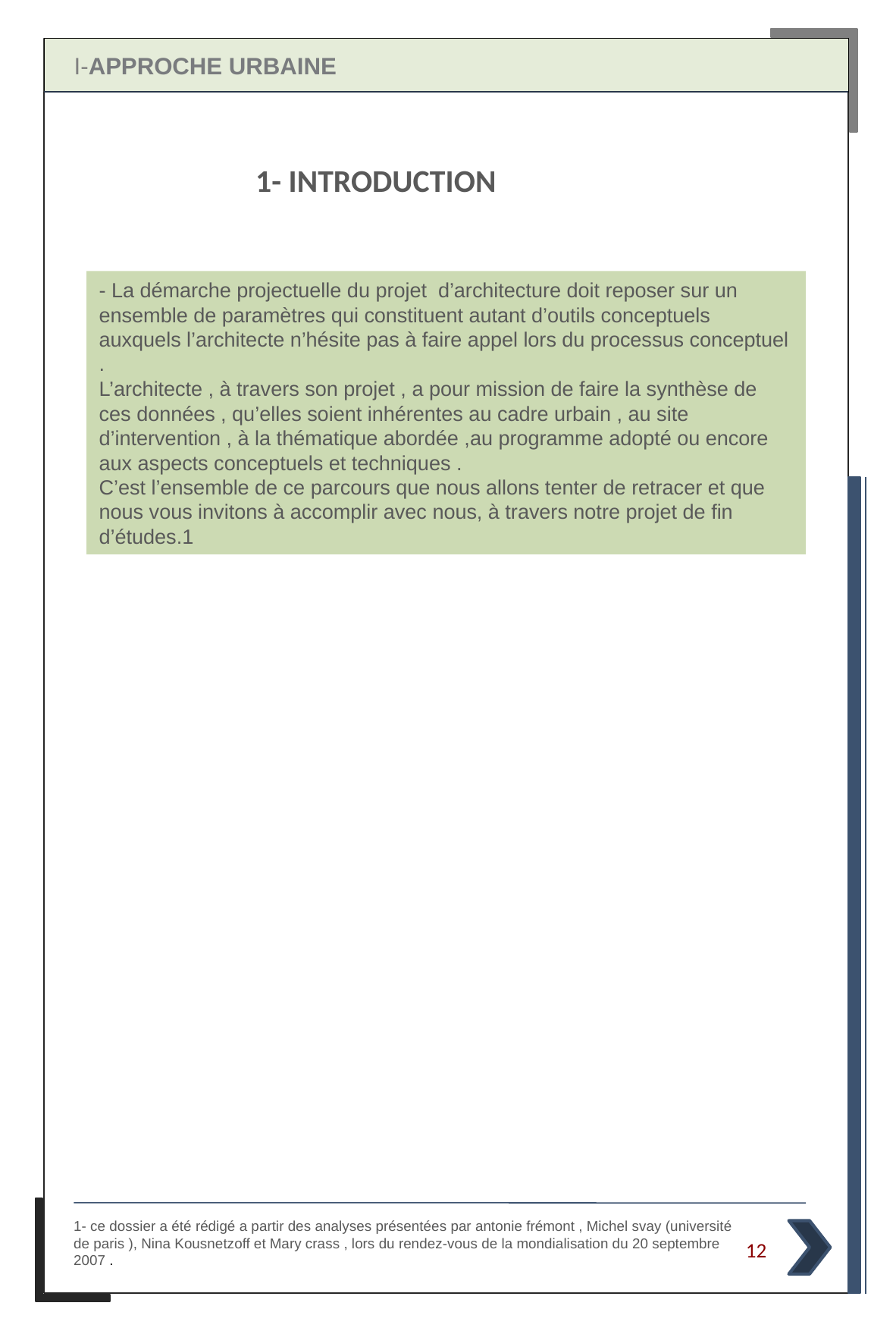

I-APPROCHE URBAINE

1- INTRODUCTION
- La démarche projectuelle du projet  d’architecture doit reposer sur un ensemble de paramètres qui constituent autant d’outils conceptuels auxquels l’architecte n’hésite pas à faire appel lors du processus conceptuel .
L’architecte , à travers son projet , a pour mission de faire la synthèse de ces données , qu’elles soient inhérentes au cadre urbain , au site d’intervention , à la thématique abordée ,au programme adopté ou encore aux aspects conceptuels et techniques .
C’est l’ensemble de ce parcours que nous allons tenter de retracer et que nous vous invitons à accomplir avec nous, à travers notre projet de fin d’études.1

1- ce dossier a été rédigé a partir des analyses présentées par antonie frémont , Michel svay (université de paris ), Nina Kousnetzoff et Mary crass , lors du rendez-vous de la mondialisation du 20 septembre 2007 .
12